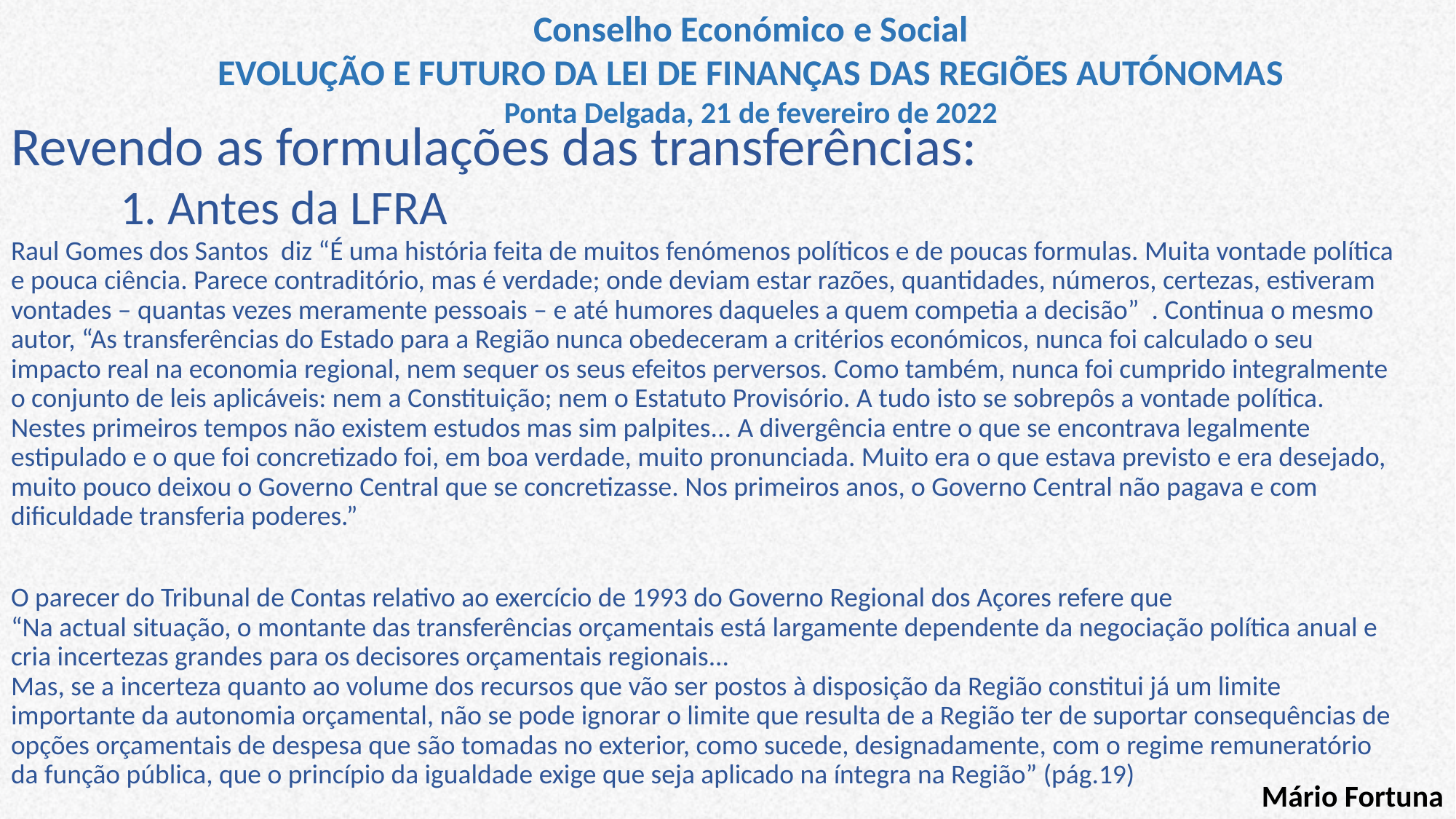

Conselho Económico e Social
EVOLUÇÃO E FUTURO DA LEI DE FINANÇAS DAS REGIÕES AUTÓNOMAS
Ponta Delgada, 21 de fevereiro de 2022
# Revendo as formulações das transferências: 1. Antes da LFRA Raul Gomes dos Santos  diz “É uma história feita de muitos fenómenos políticos e de poucas formulas. Muita vontade política e pouca ciência. Parece contraditório, mas é verdade; onde deviam estar razões, quantidades, números, certezas, estiveram vontades – quantas vezes meramente pessoais – e até humores daqueles a quem competia a decisão”  . Continua o mesmo autor, “As transferências do Estado para a Região nunca obedeceram a critérios económicos, nunca foi calculado o seu impacto real na economia regional, nem sequer os seus efeitos perversos. Como também, nunca foi cumprido integralmente o conjunto de leis aplicáveis: nem a Constituição; nem o Estatuto Provisório. A tudo isto se sobrepôs a vontade política. Nestes primeiros tempos não existem estudos mas sim palpites... A divergência entre o que se encontrava legalmente estipulado e o que foi concretizado foi, em boa verdade, muito pronunciada. Muito era o que estava previsto e era desejado, muito pouco deixou o Governo Central que se concretizasse. Nos primeiros anos, o Governo Central não pagava e com dificuldade transferia poderes.” O parecer do Tribunal de Contas relativo ao exercício de 1993 do Governo Regional dos Açores refere que “Na actual situação, o montante das transferências orçamentais está largamente dependente da negociação política anual e cria incertezas grandes para os decisores orçamentais regionais... Mas, se a incerteza quanto ao volume dos recursos que vão ser postos à disposição da Região constitui já um limite importante da autonomia orçamental, não se pode ignorar o limite que resulta de a Região ter de suportar consequências de opções orçamentais de despesa que são tomadas no exterior, como sucede, designadamente, com o regime remuneratório da função pública, que o princípio da igualdade exige que seja aplicado na íntegra na Região” (pág.19)
Mário Fortuna